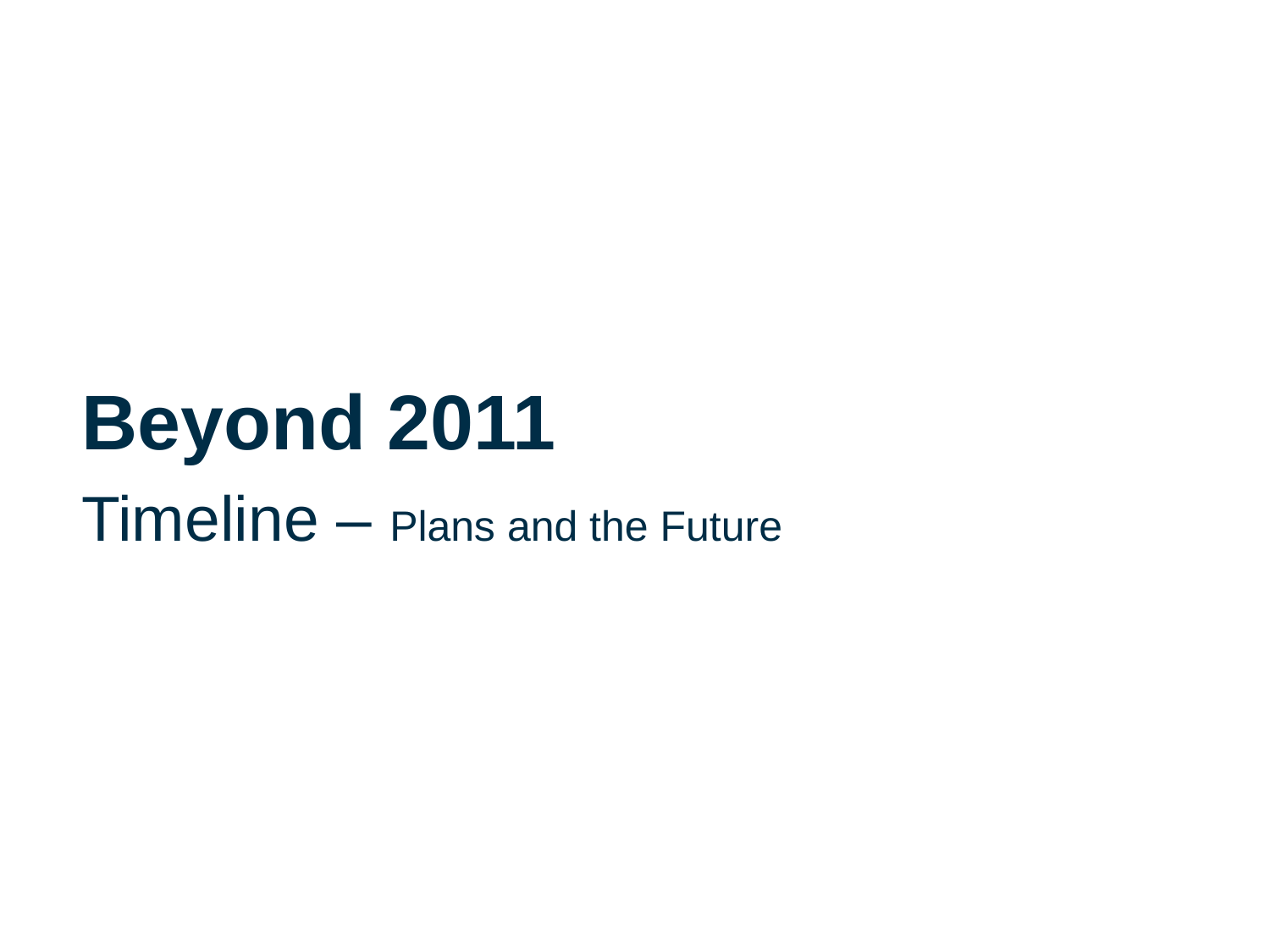

Beyond 2011
Timeline – Plans and the Future